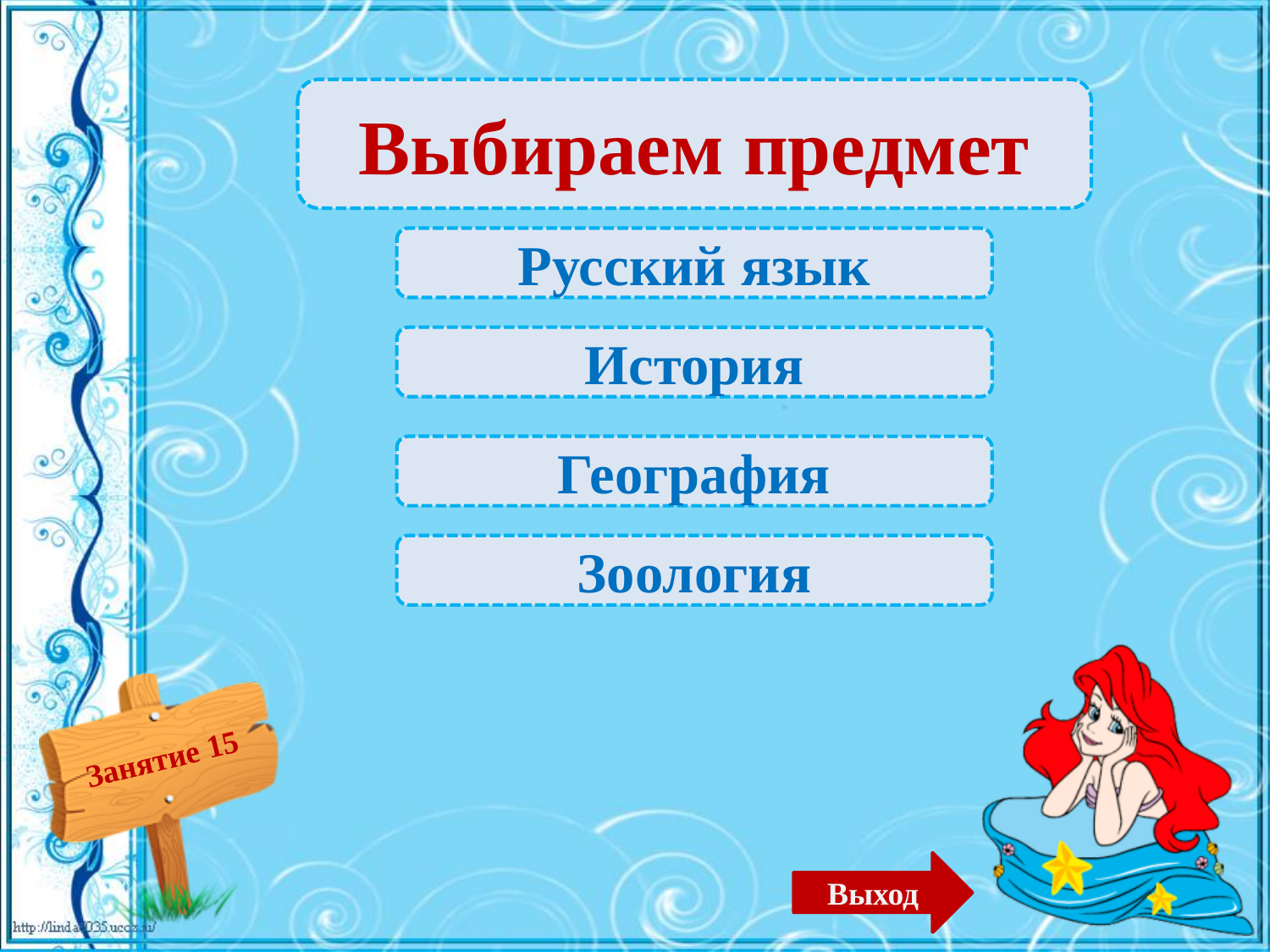

Выбираем предмет
Русский язык
История
География
Зоология
Выход